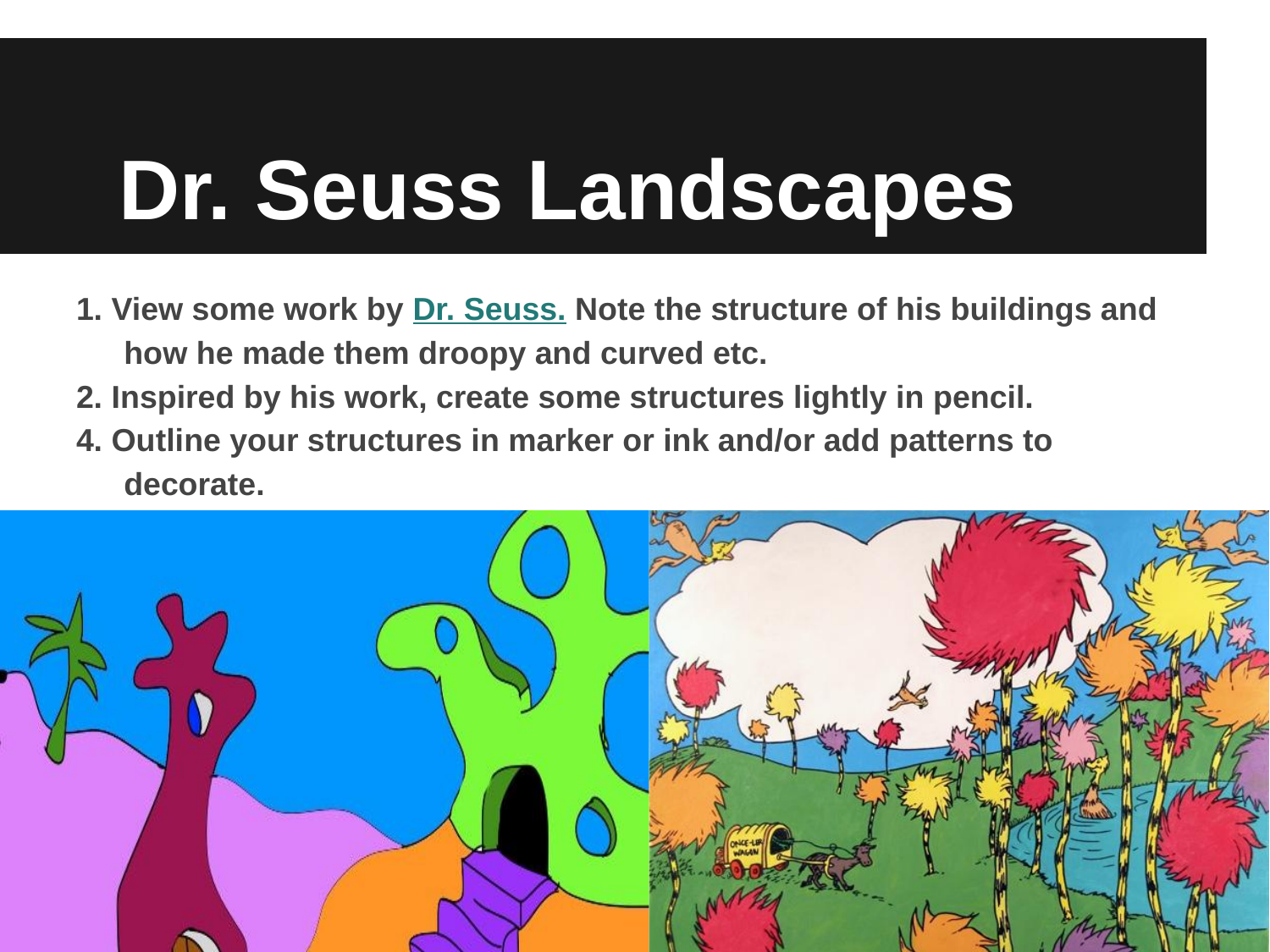

# Dr. Seuss Landscapes
1. View some work by Dr. Seuss. Note the structure of his buildings and how he made them droopy and curved etc.
2. Inspired by his work, create some structures lightly in pencil.
4. Outline your structures in marker or ink and/or add patterns to decorate.